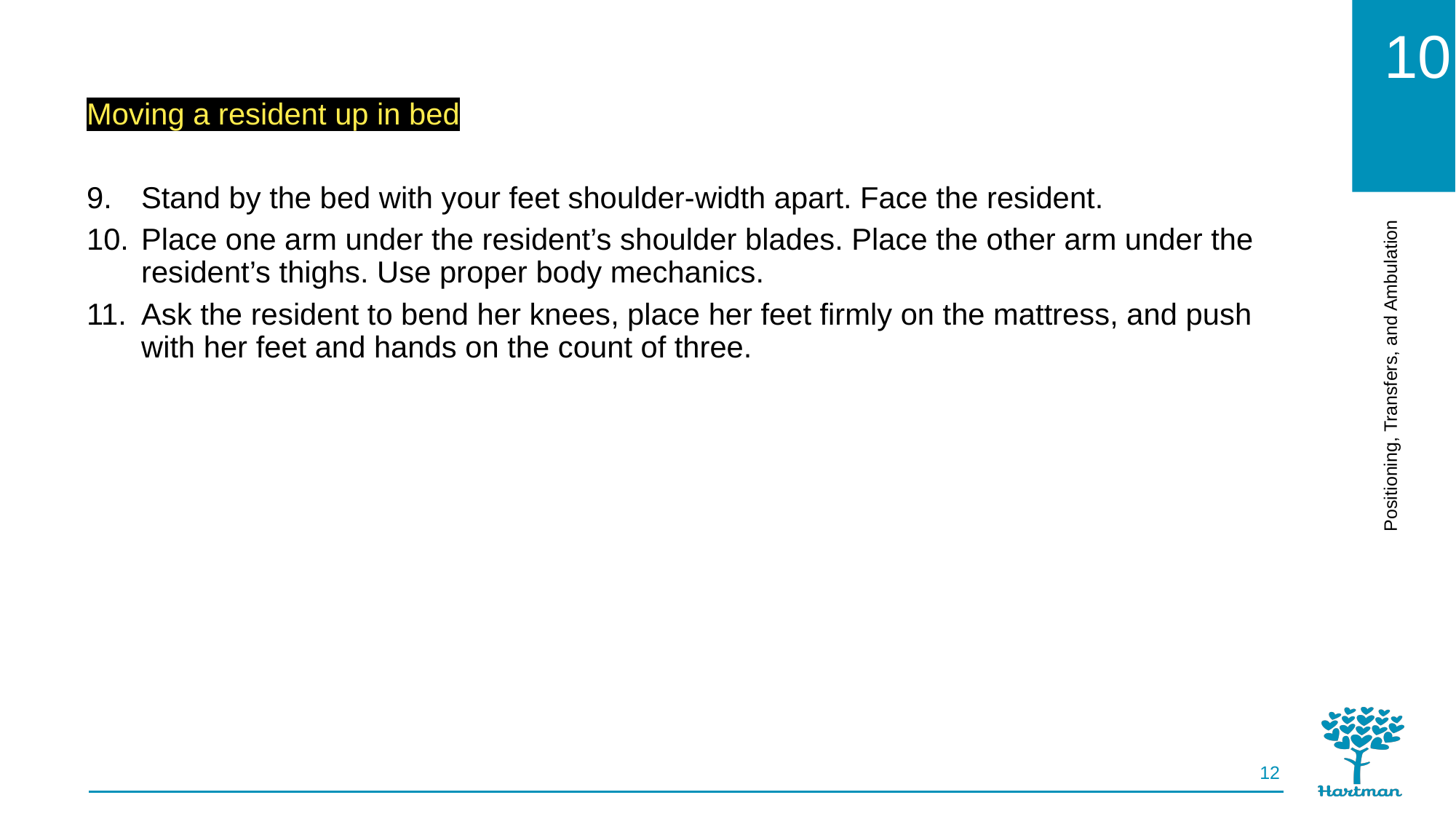

Moving a resident up in bed

Stand by the bed with your feet shoulder-width apart. Face the resident.
Place one arm under the resident’s shoulder blades. Place the other arm under the resident’s thighs. Use proper body mechanics.
Ask the resident to bend her knees, place her feet firmly on the mattress, and push with her feet and hands on the count of three.

12